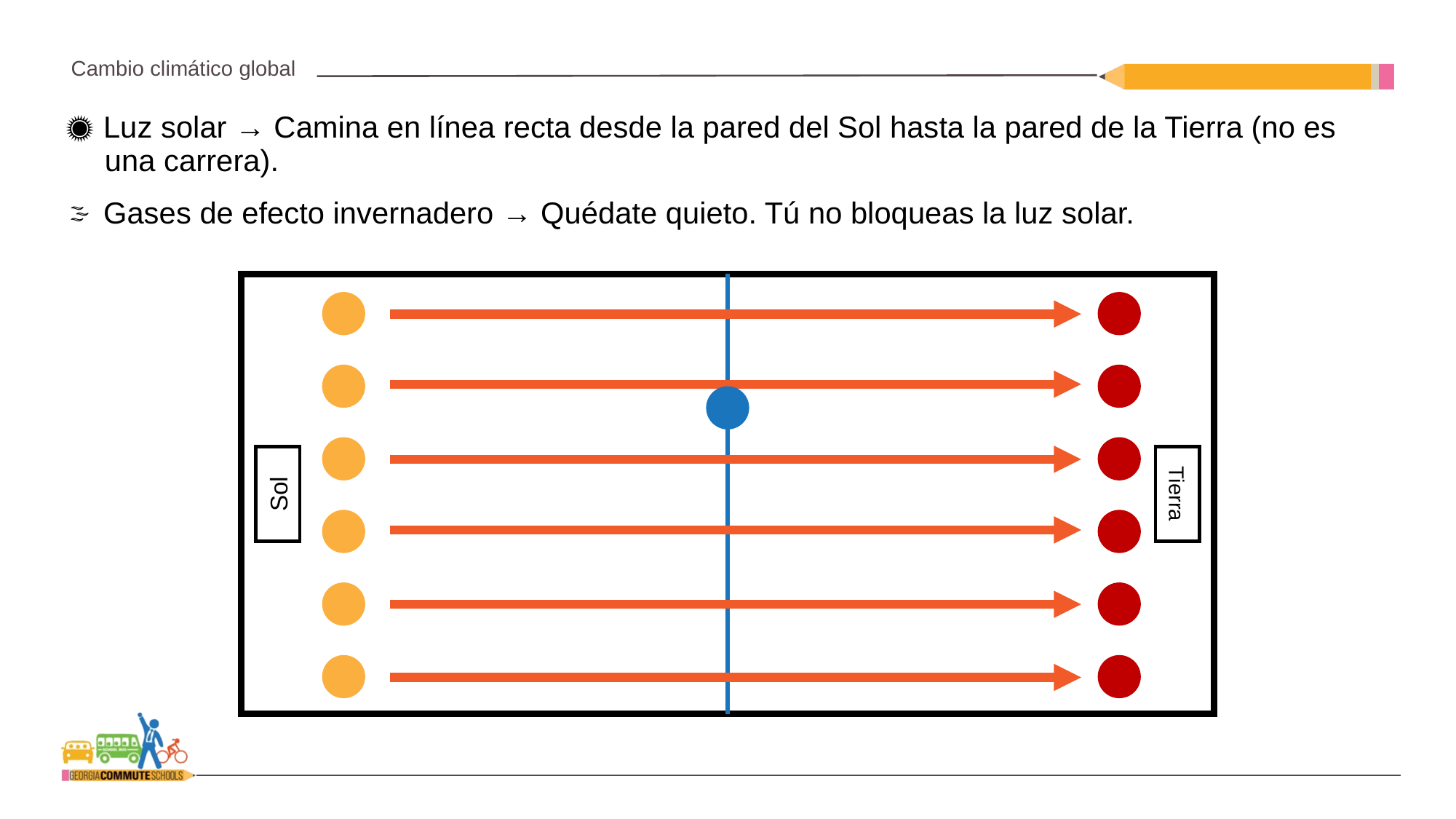

☀️ Luz solar → Camina en línea recta desde la pared del Sol hasta la pared de la Tierra (no es una carrera).
🌫 Gases de efecto invernadero → Quédate quieto. Tú no bloqueas la luz solar.

Sol
Tierra